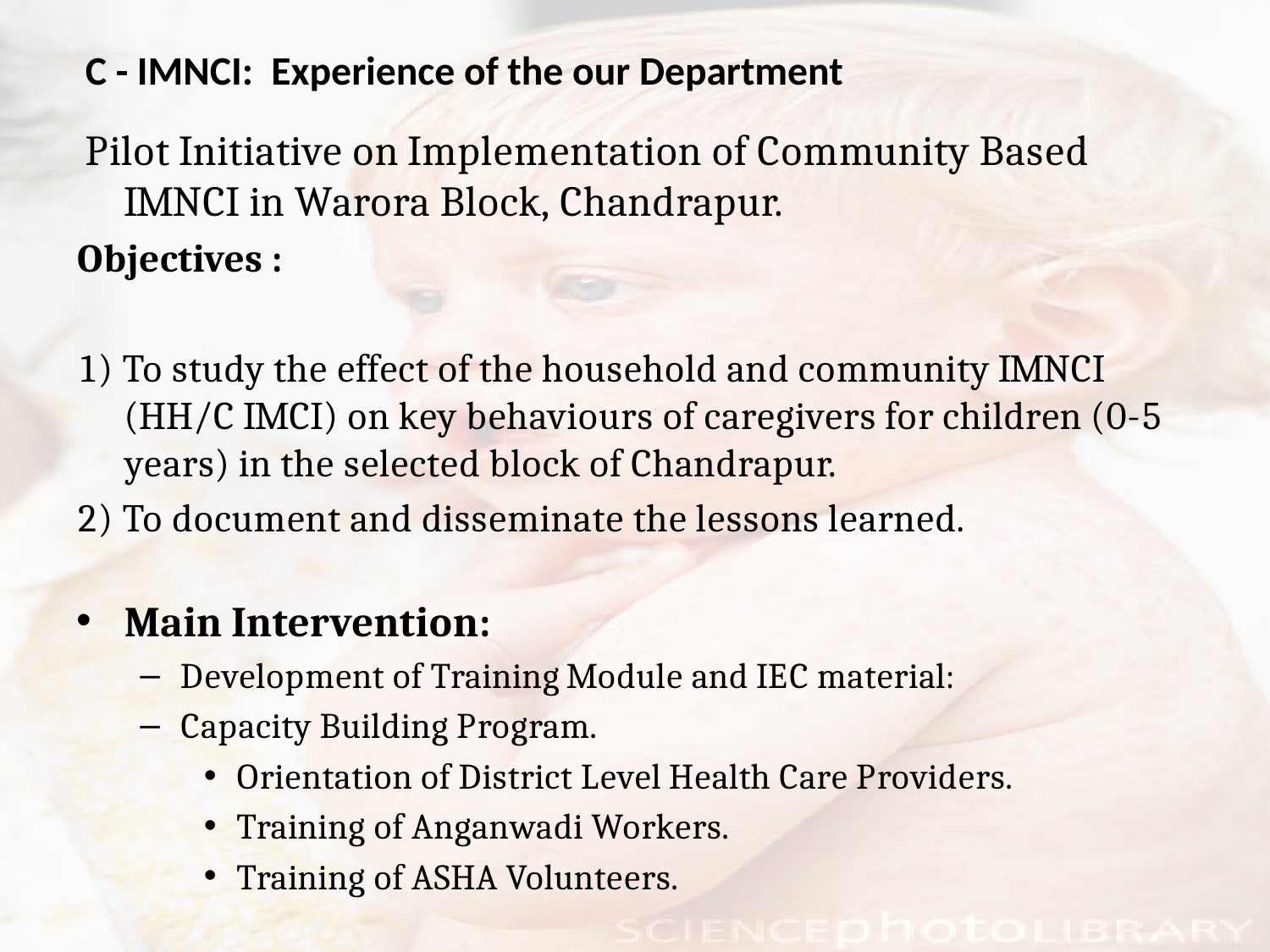

# C - IMNCI:  Experience of the our Department
 Pilot Initiative on Implementation of Community Based IMNCI in Warora Block, Chandrapur.
Objectives :

1) To study the effect of the household and community IMNCI (HH/C IMCI) on key behaviours of caregivers for children (0-5 years) in the selected block of Chandrapur.
2) To document and disseminate the lessons learned.

Main Intervention:
Development of Training Module and IEC material:
Capacity Building Program.
Orientation of District Level Health Care Providers.
Training of Anganwadi Workers.
Training of ASHA Volunteers.